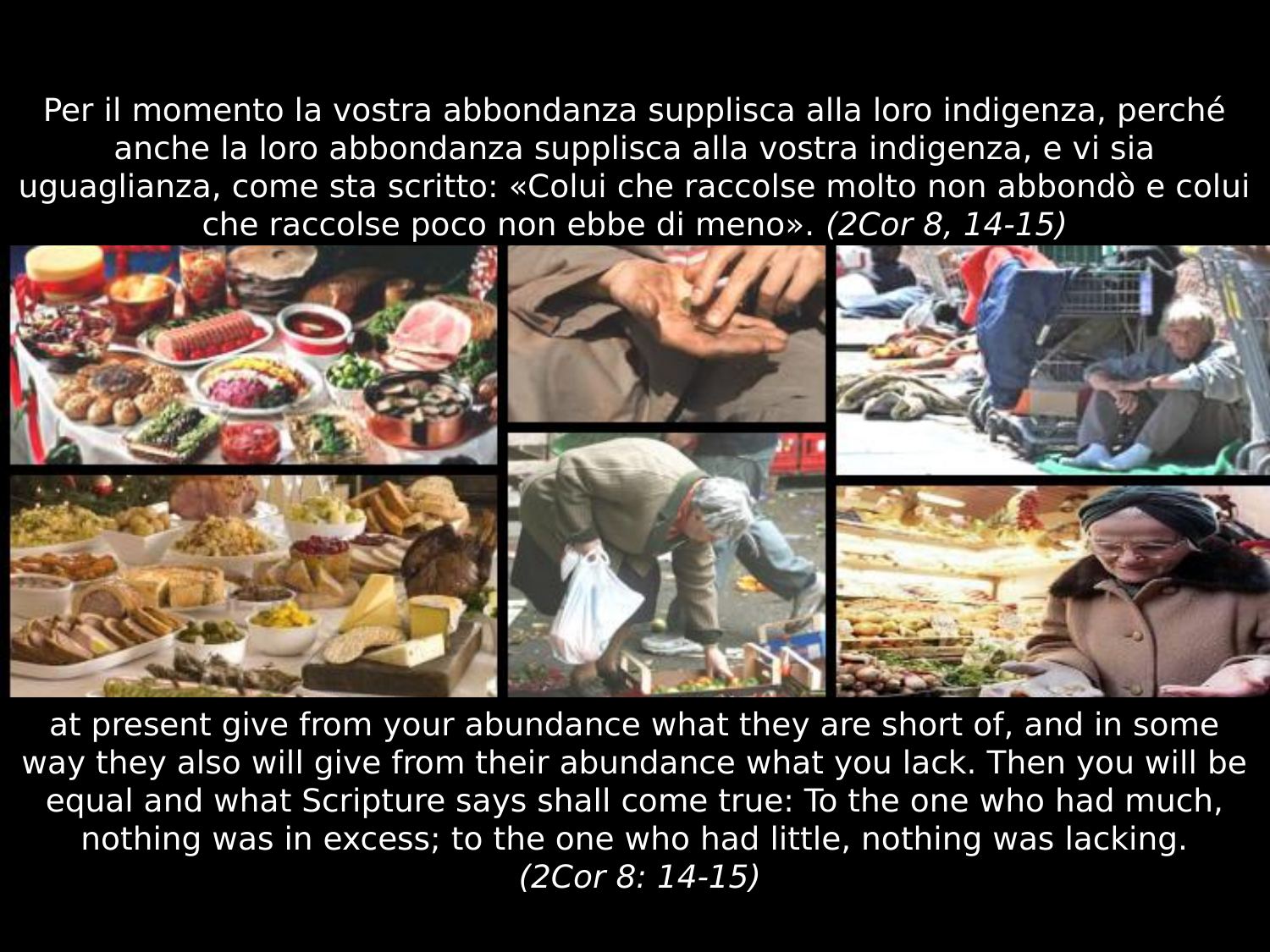

# Per il momento la vostra abbondanza supplisca alla loro indigenza, perché anche la loro abbondanza supplisca alla vostra indigenza, e vi sia uguaglianza, come sta scritto: «Colui che raccolse molto non abbondò e colui che raccolse poco non ebbe di meno». (2Cor 8, 14-15)
at present give from your abundance what they are short of, and in some way they also will give from their abundance what you lack. Then you will be equal and what Scripture says shall come true: To the one who had much, nothing was in excess; to the one who had little, nothing was lacking.
 (2Cor 8: 14-15)